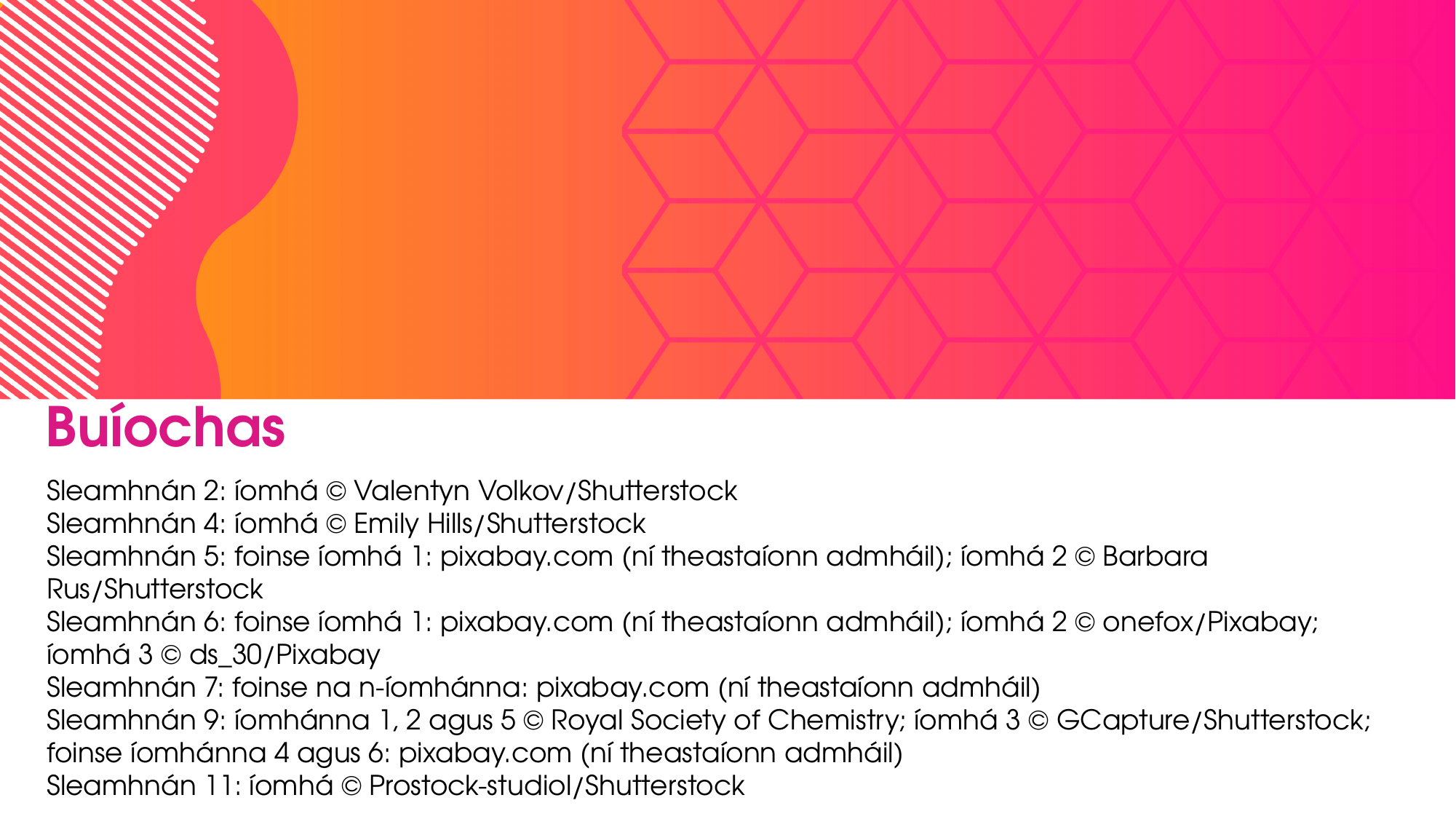

Buíochas

Sleamhnán 2: íomhá © Valentyn Volkov/Shutterstock
Sleamhnán 4: íomhá © Emily Hills/Shutterstock
Sleamhnán 5: foinse íomhá 1: pixabay.com (ní theastaíonn admháil); íomhá 2 © Barbara Rus/Shutterstock
Sleamhnán 6: foinse íomhá 1: pixabay.com (ní theastaíonn admháil); íomhá 2 © onefox/Pixabay; íomhá 3 © ds_30/Pixabay
Sleamhnán 7: foinse na n-íomhánna: pixabay.com (ní theastaíonn admháil)
Sleamhnán 9: íomhánna 1, 2 agus 5 © Royal Society of Chemistry; íomhá 3 © GCapture/Shutterstock; foinse íomhánna 4 agus 6: pixabay.com (ní theastaíonn admháil)
Sleamhnán 11: íomhá © Prostock-studiol/Shutterstock